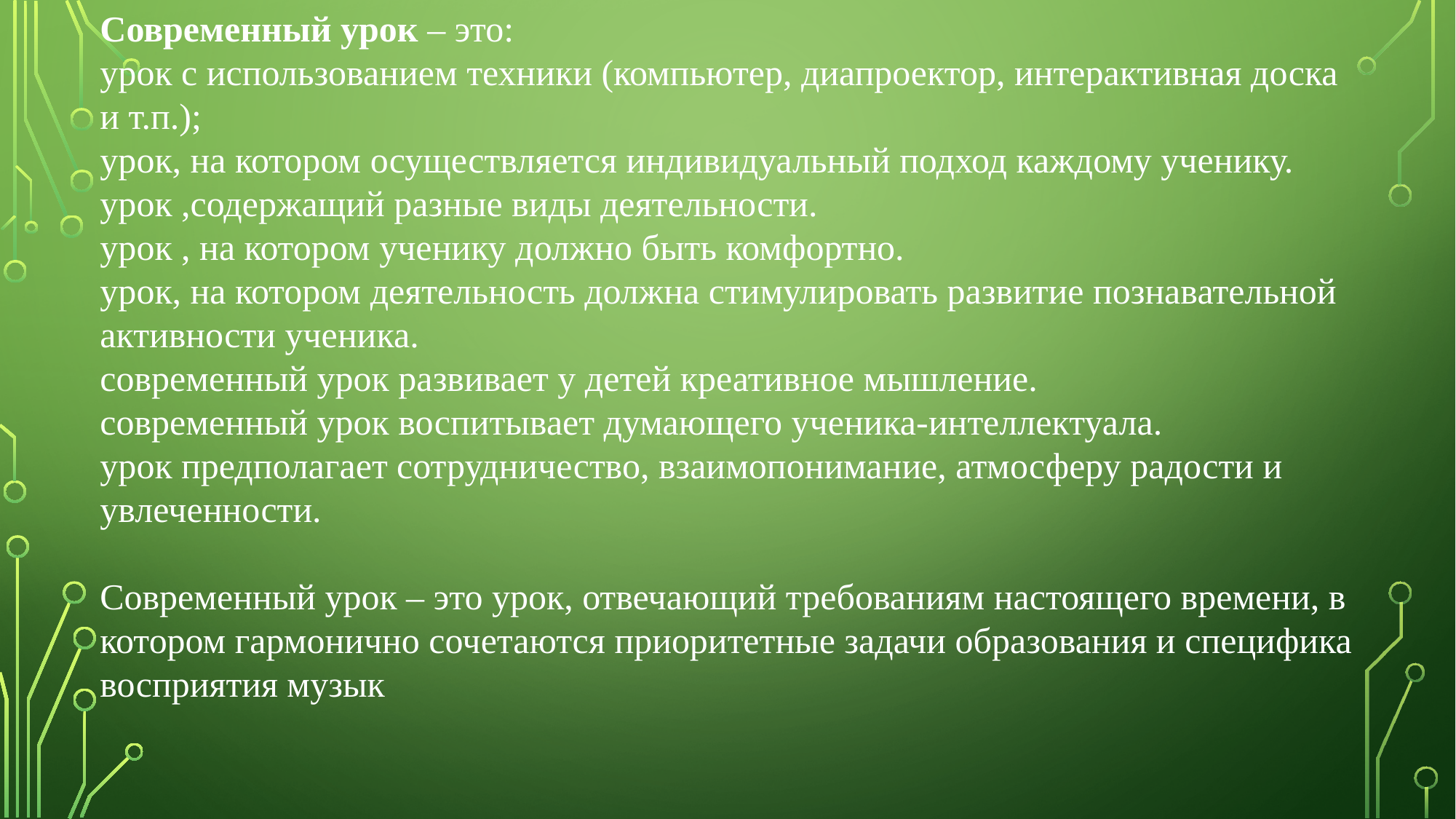

Современный урок – это:
урок с использованием техники (компьютер, диапроектор, интерактивная доска и т.п.);
урок, на котором осуществляется индивидуальный подход каждому ученику.
урок ,содержащий разные виды деятельности.
урок , на котором ученику должно быть комфортно.
урок, на котором деятельность должна стимулировать развитие познавательной активности ученика.
современный урок развивает у детей креативное мышление.
современный урок воспитывает думающего ученика-интеллектуала.
урок предполагает сотрудничество, взаимопонимание, атмосферу радости и увлеченности.
Современный урок – это урок, отвечающий требованиям настоящего времени, в котором гармонично сочетаются приоритетные задачи образования и специфика восприятия музык